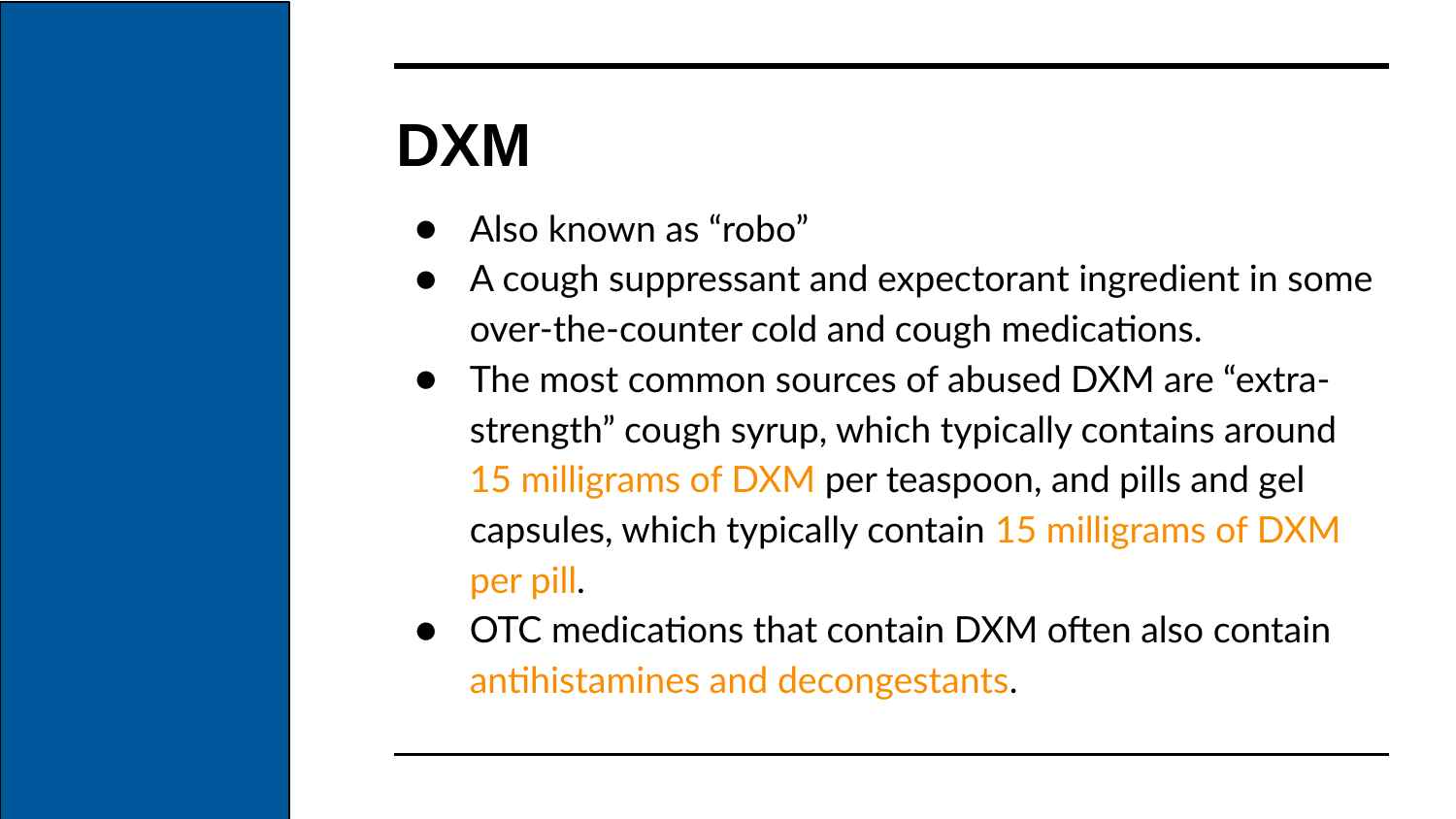

# DXM
Also known as “robo”
A cough suppressant and expectorant ingredient in some over-the-counter cold and cough medications.
The most common sources of abused DXM are “extra-strength” cough syrup, which typically contains around 15 milligrams of DXM per teaspoon, and pills and gel capsules, which typically contain 15 milligrams of DXM per pill.
OTC medications that contain DXM often also contain antihistamines and decongestants.